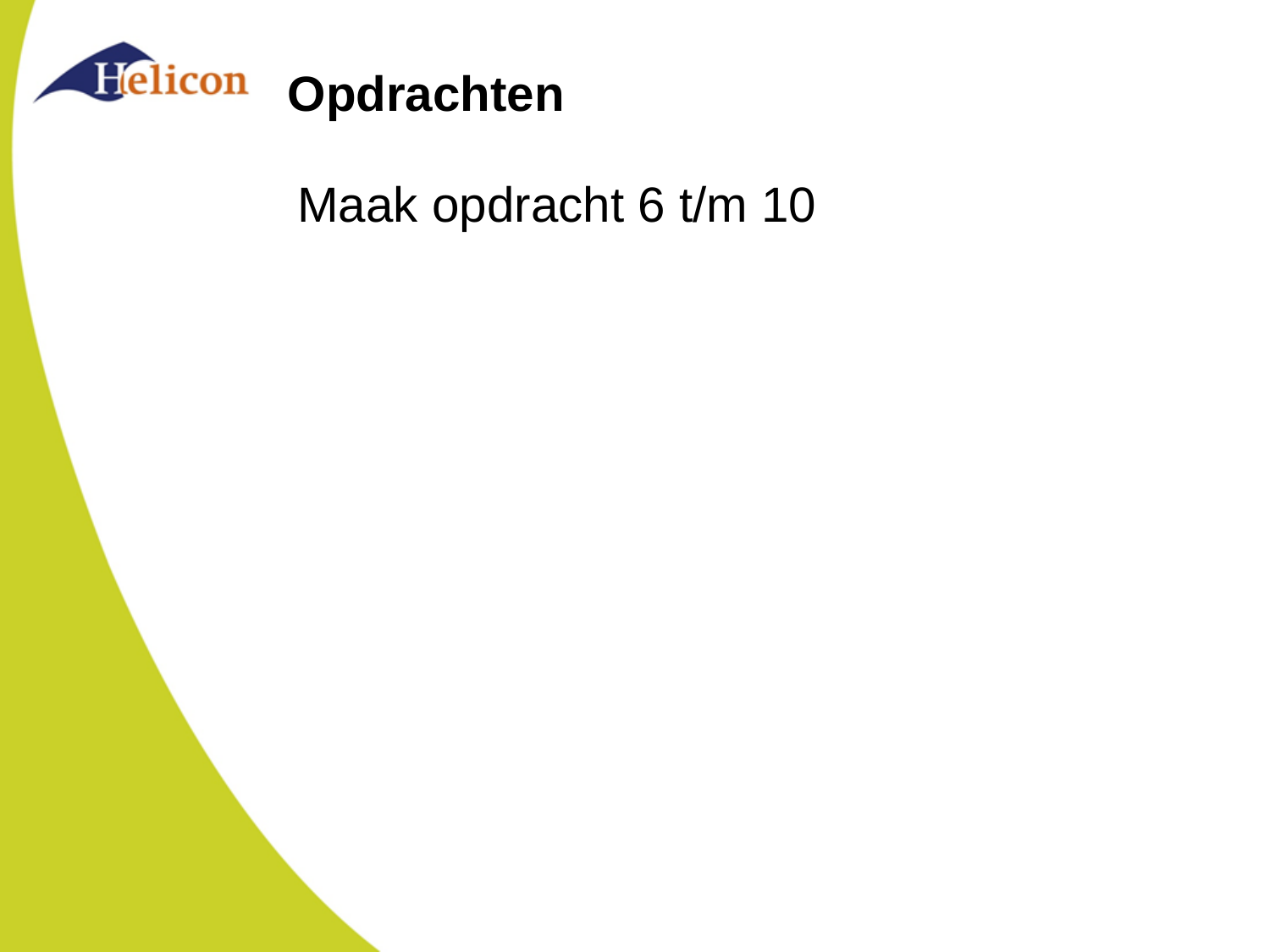

# Opdrachten
Maak opdracht 6 t/m 10